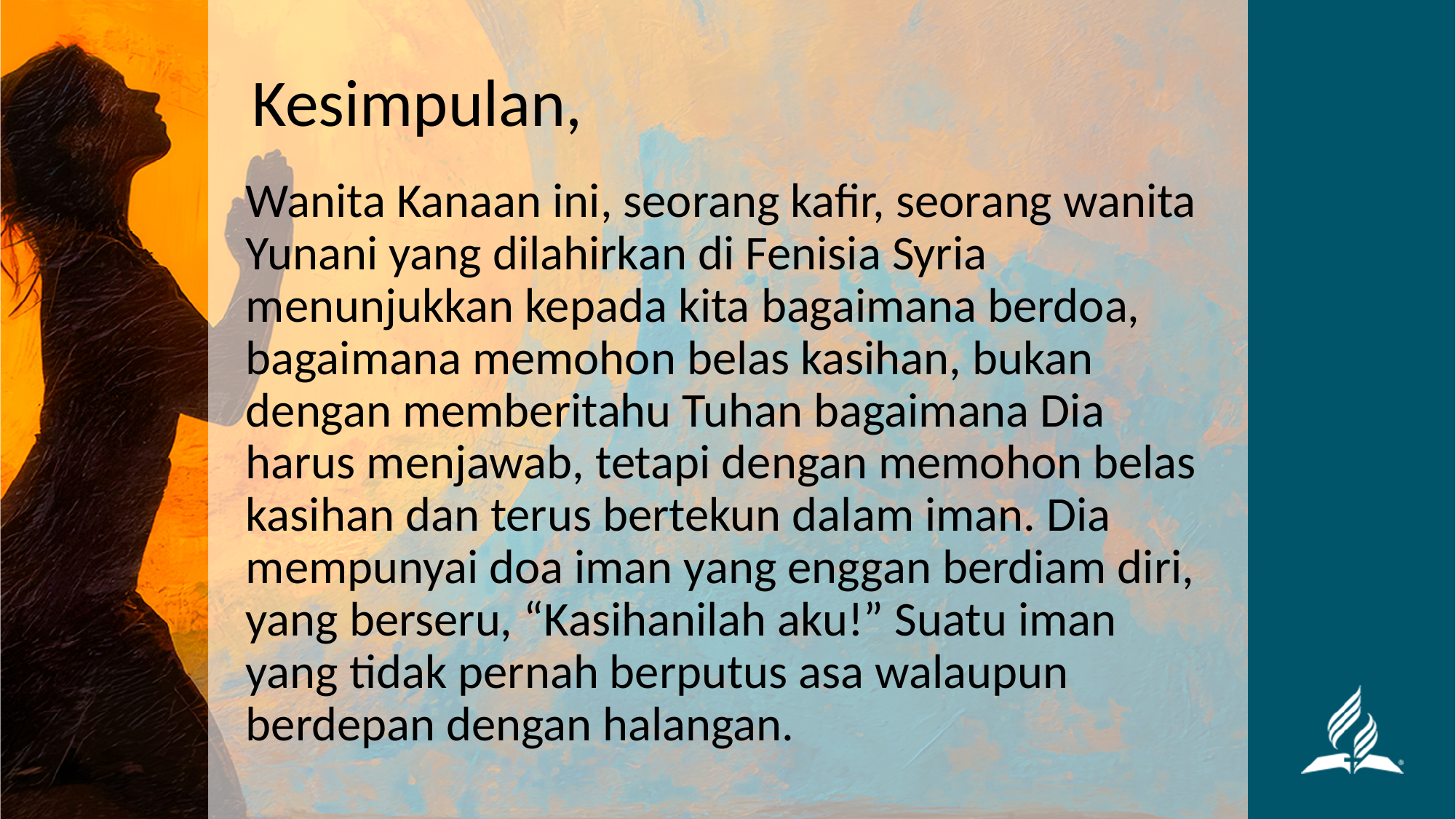

# Kesimpulan,
Wanita Kanaan ini, seorang kafir, seorang wanita Yunani yang dilahirkan di Fenisia Syria menunjukkan kepada kita bagaimana berdoa, bagaimana memohon belas kasihan, bukan dengan memberitahu Tuhan bagaimana Dia harus menjawab, tetapi dengan memohon belas kasihan dan terus bertekun dalam iman. Dia mempunyai doa iman yang enggan berdiam diri, yang berseru, “Kasihanilah aku!” Suatu iman yang tidak pernah berputus asa walaupun berdepan dengan halangan.